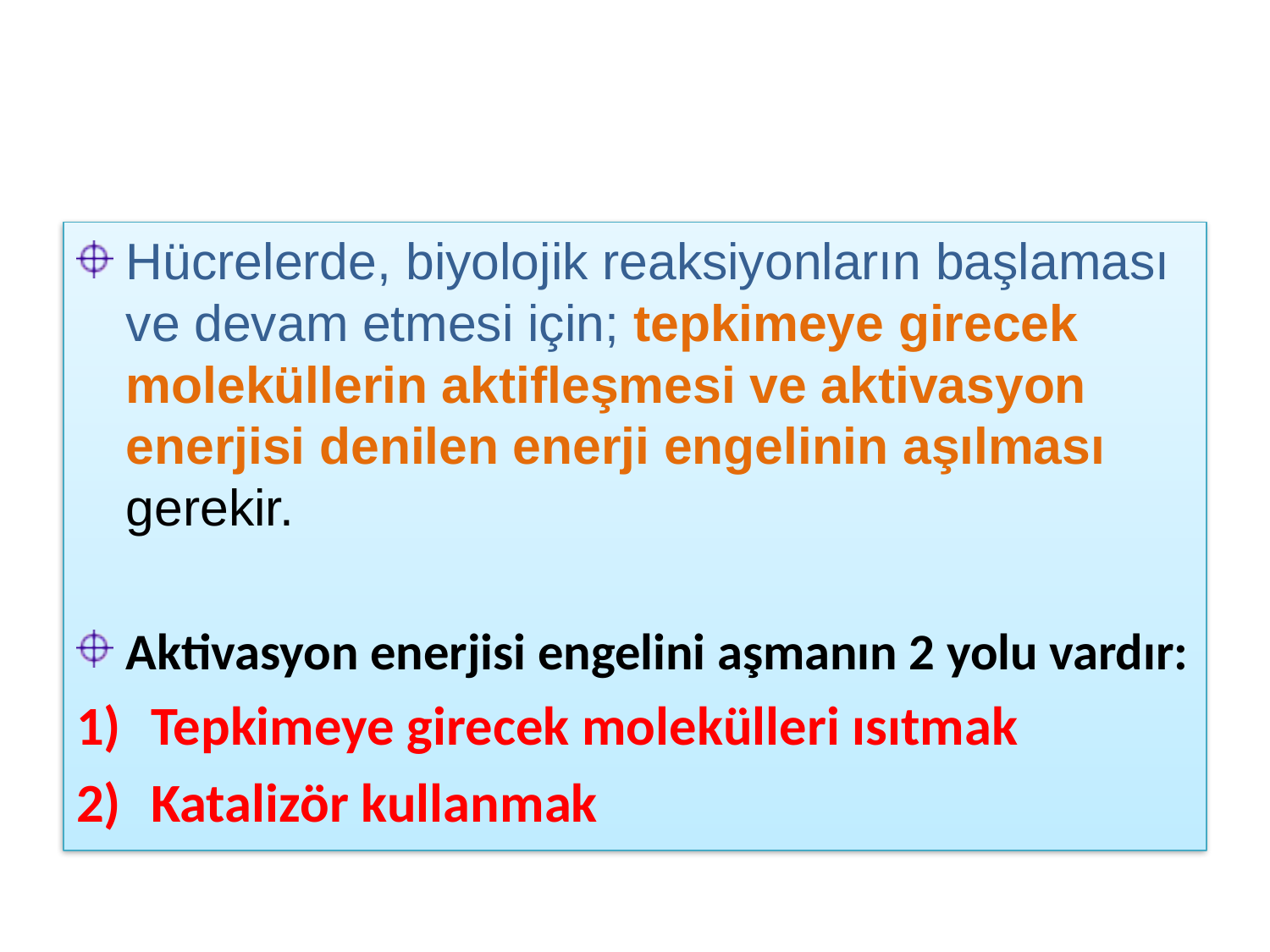

#
Hücrelerde, biyolojik reaksiyonların başlaması ve devam etmesi için; tepkimeye girecek moleküllerin aktifleşmesi ve aktivasyon enerjisi denilen enerji engelinin aşılması gerekir.

Aktivasyon enerjisi engelini aşmanın 2 yolu vardır:
Tepkimeye girecek molekülleri ısıtmak
Katalizör kullanmak